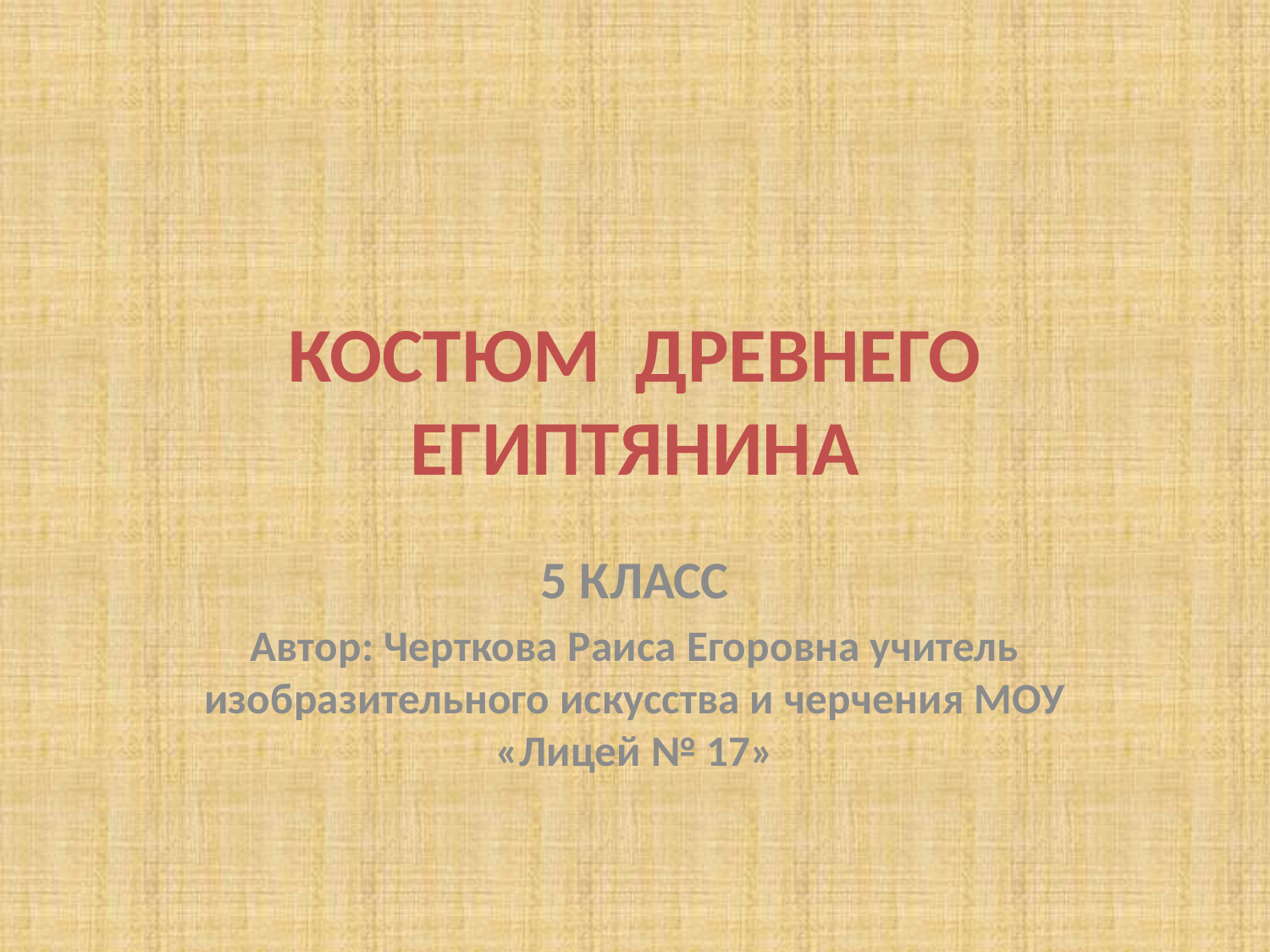

# КОСТЮМ  ДРЕВНЕГО ЕГИПТЯНИНА
5 КЛАСС
Автор: Черткова Раиса Егоровна учитель изобразительного искусства и черчения МОУ «Лицей № 17»